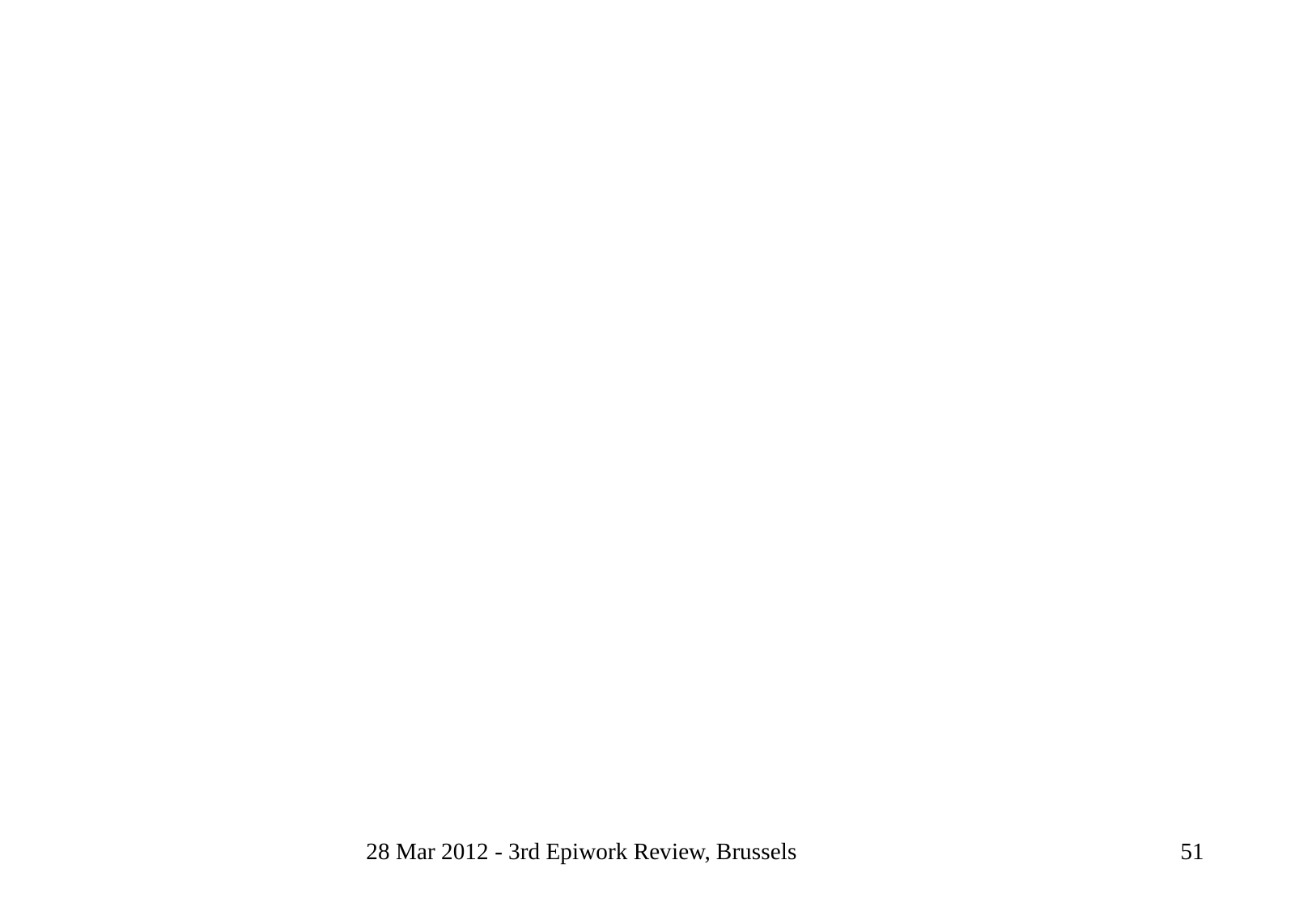

#

28 Mar 2012 - 3rd Epiwork Review, Brussels
51